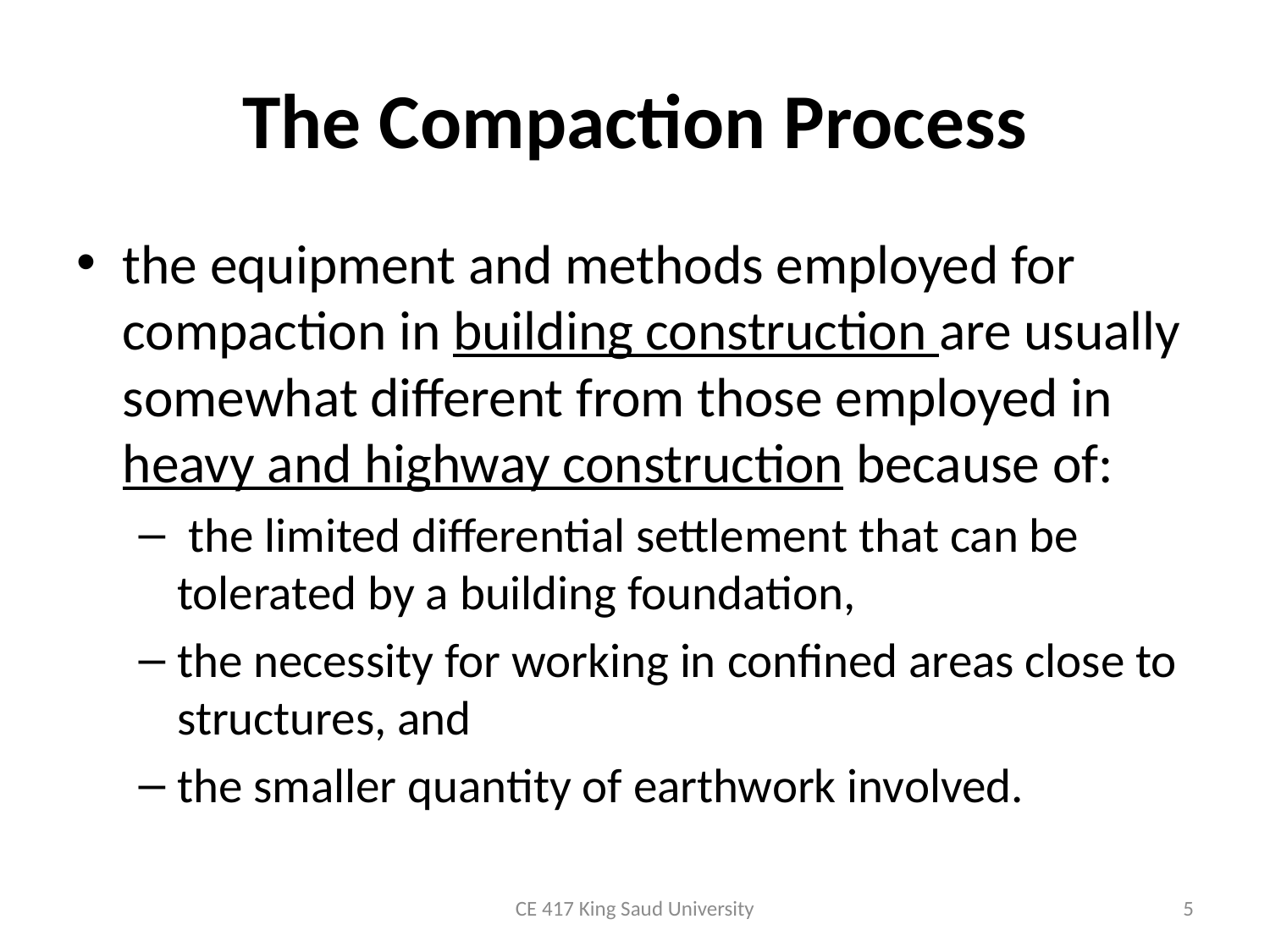

# The Compaction Process
the equipment and methods employed for compaction in building construction are usually somewhat different from those employed in heavy and highway construction because of:
 the limited differential settlement that can be tolerated by a building foundation,
the necessity for working in confined areas close to structures, and
the smaller quantity of earthwork involved.
CE 417 King Saud University
5